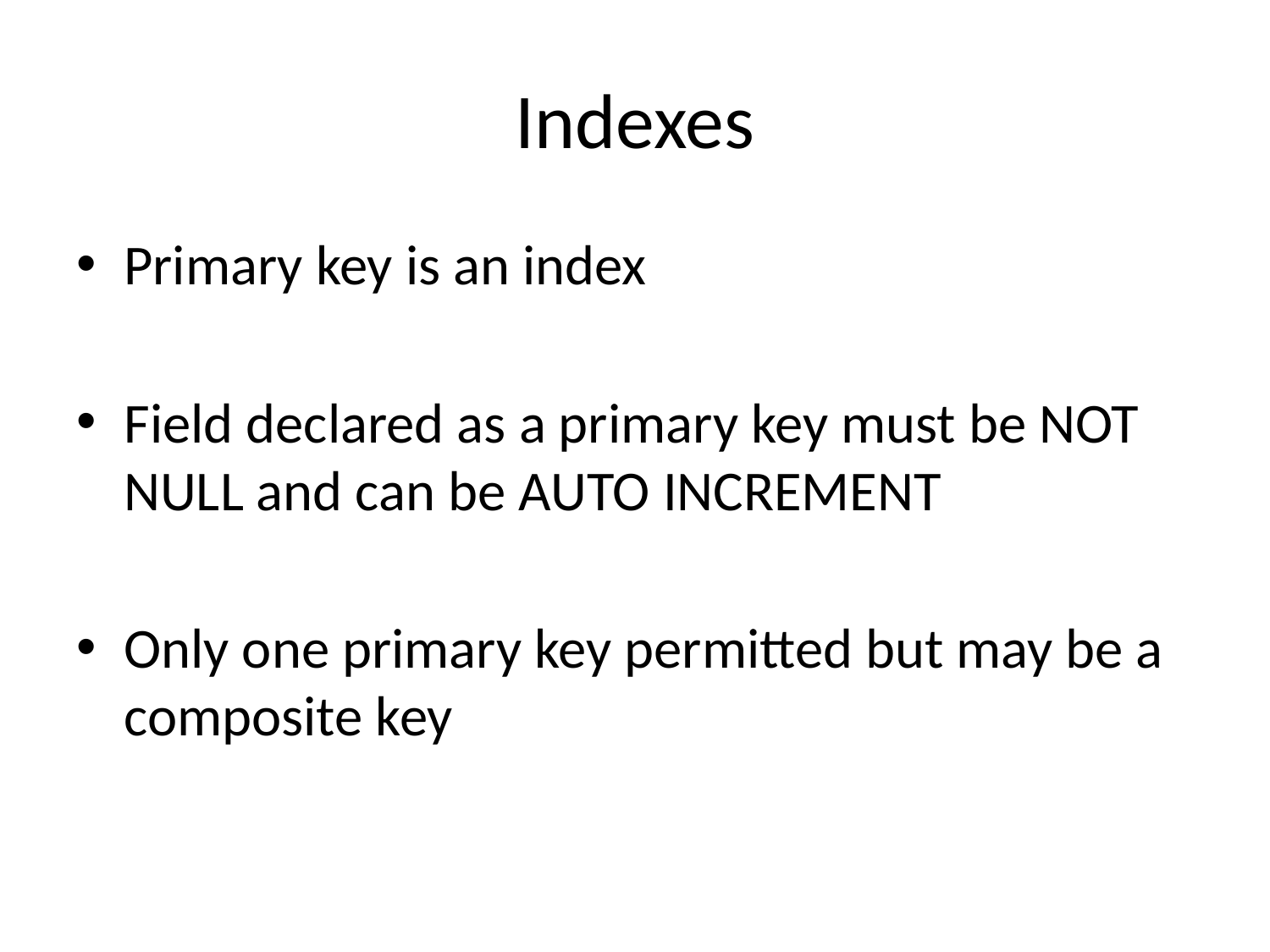

# Indexes
Primary key is an index

Field declared as a primary key must be NOT NULL and can be AUTO INCREMENT

Only one primary key permitted but may be a composite key